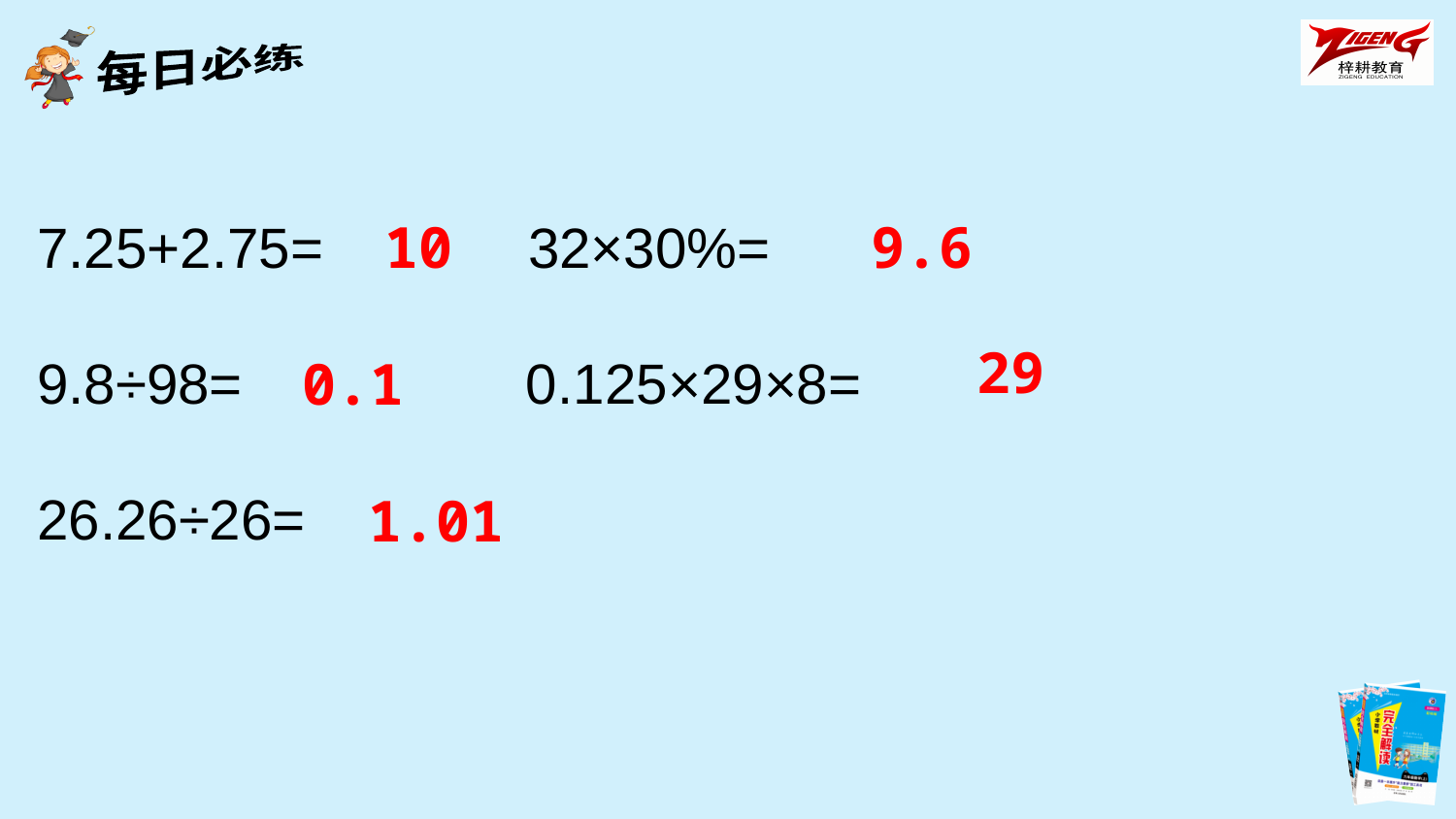

7.25+2.75=             32×30%=
9.8÷98=                  0.125×29×8=
26.26÷26=
10
9.6
29
0.1
1.01